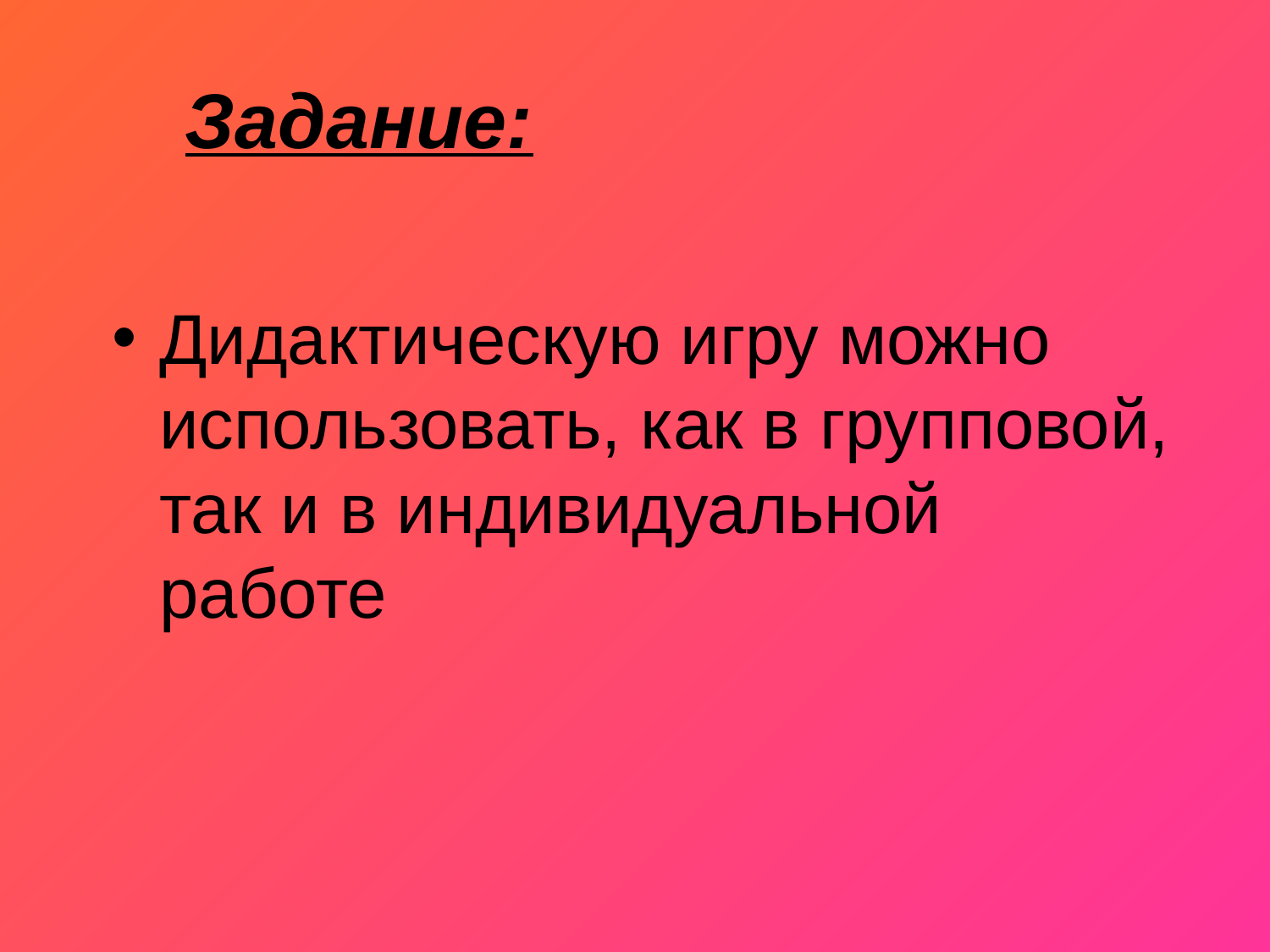

# Задание:
Дидактическую игру можно использовать, как в групповой, так и в индивидуальной работе